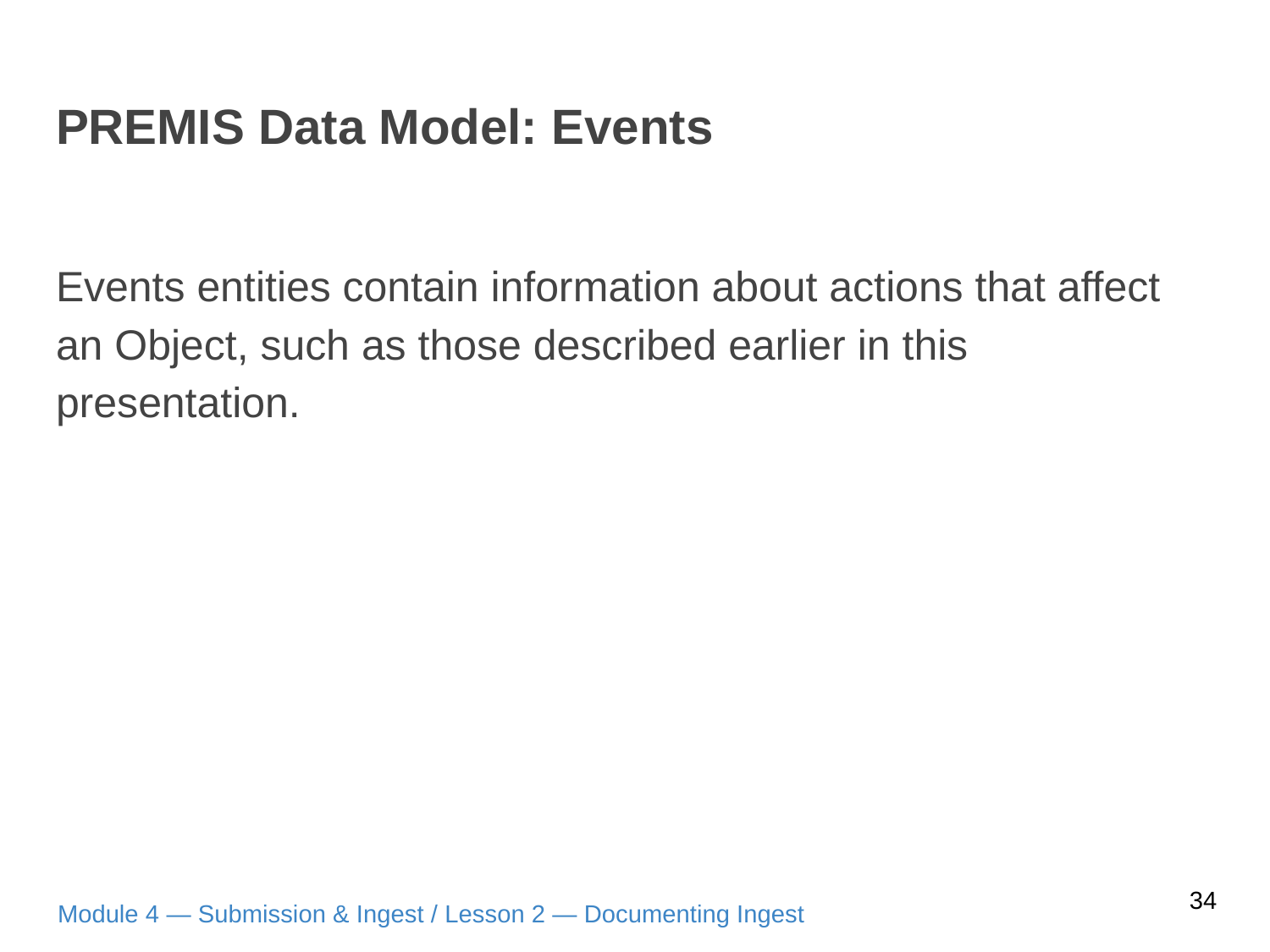

# PREMIS Data Model: Events
Events entities contain information about actions that affect an Object, such as those described earlier in this presentation.
34
Module 4 — Submission & Ingest / Lesson 2 — Documenting Ingest